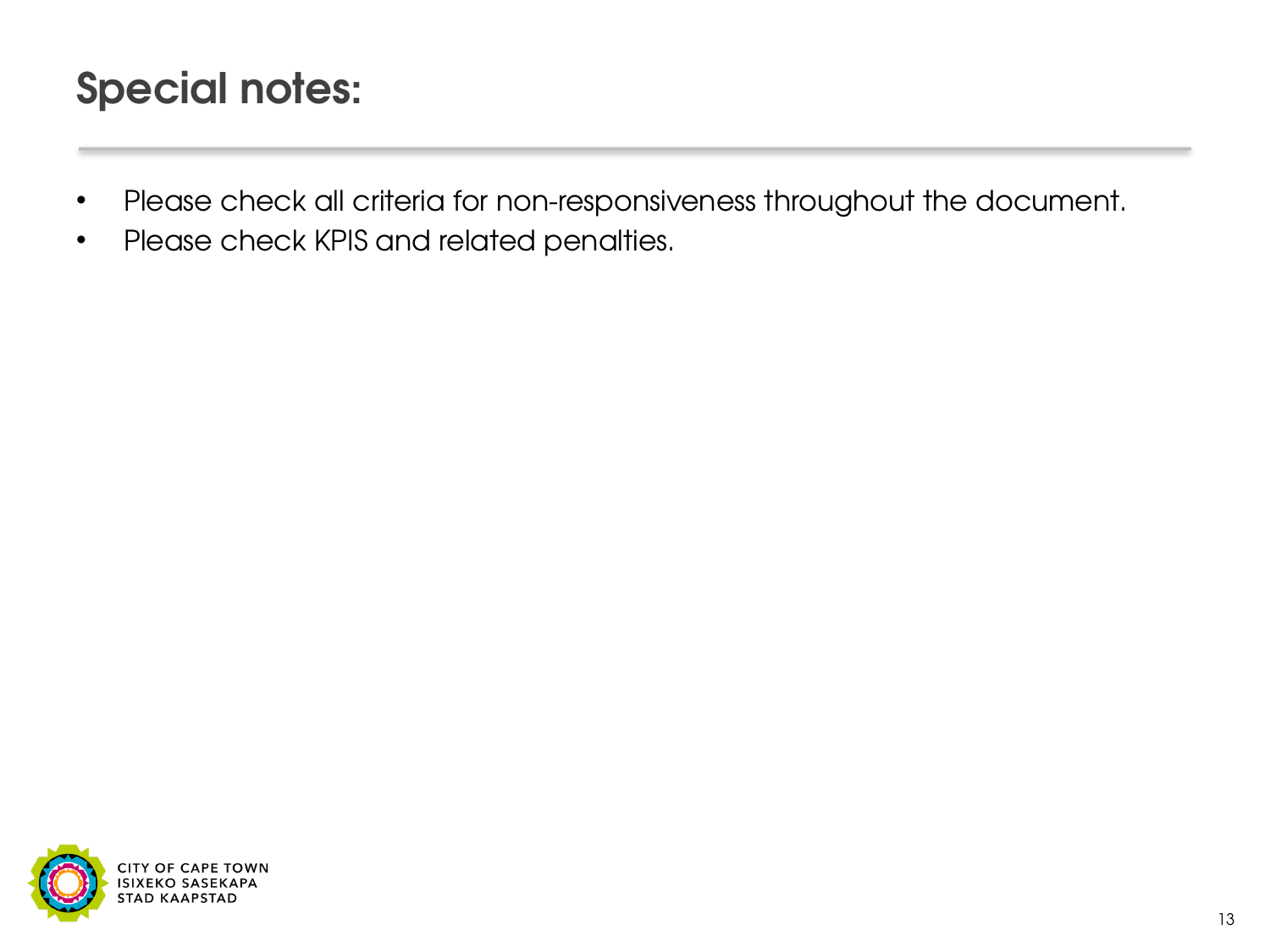

# Special notes:
Please check all criteria for non-responsiveness throughout the document.
Please check KPIS and related penalties.

13